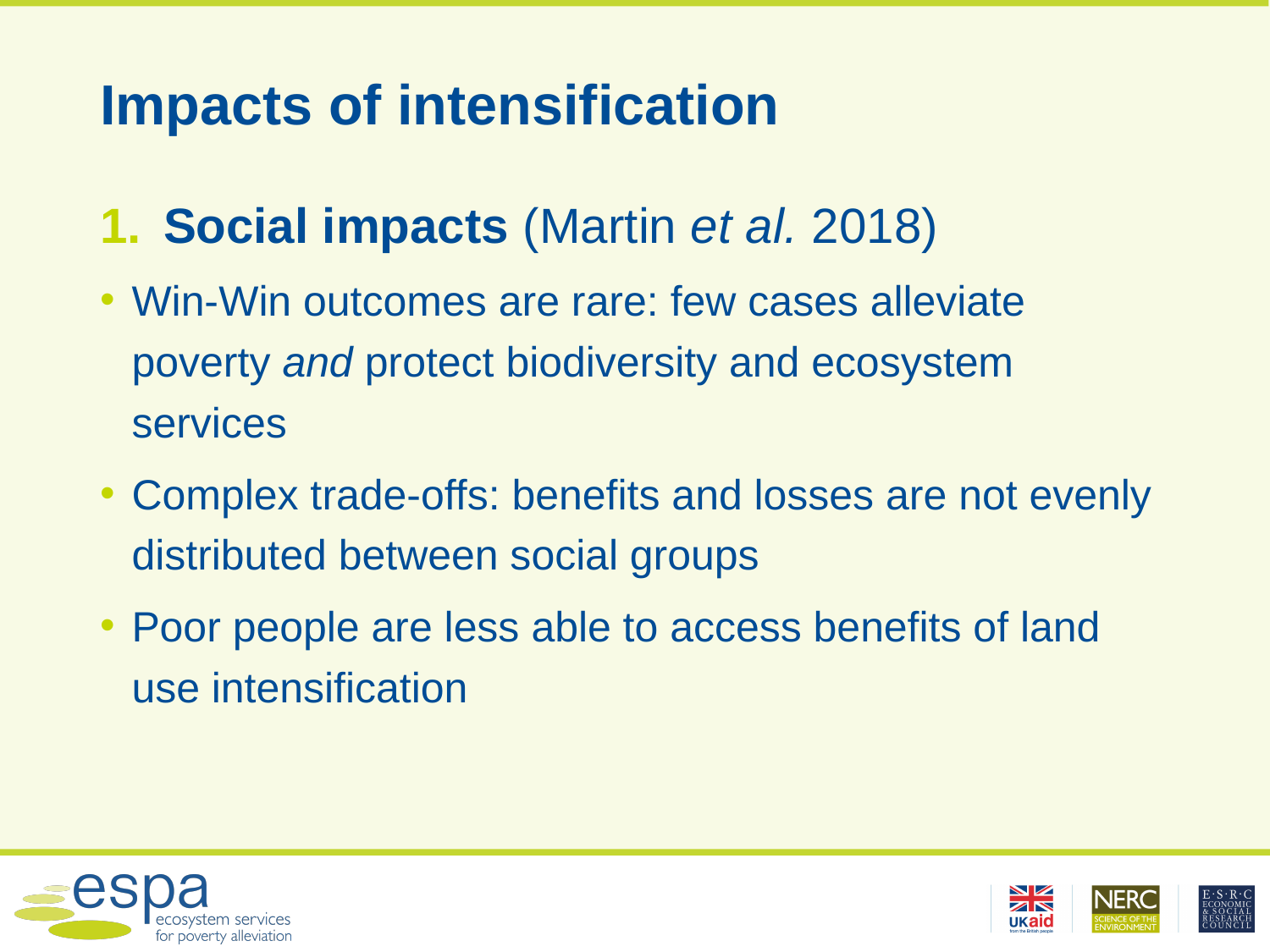

# Impacts of intensification
Social impacts (Martin et al. 2018)
Win-Win outcomes are rare: few cases alleviate poverty and protect biodiversity and ecosystem services
Complex trade-offs: benefits and losses are not evenly distributed between social groups
Poor people are less able to access benefits of land use intensification